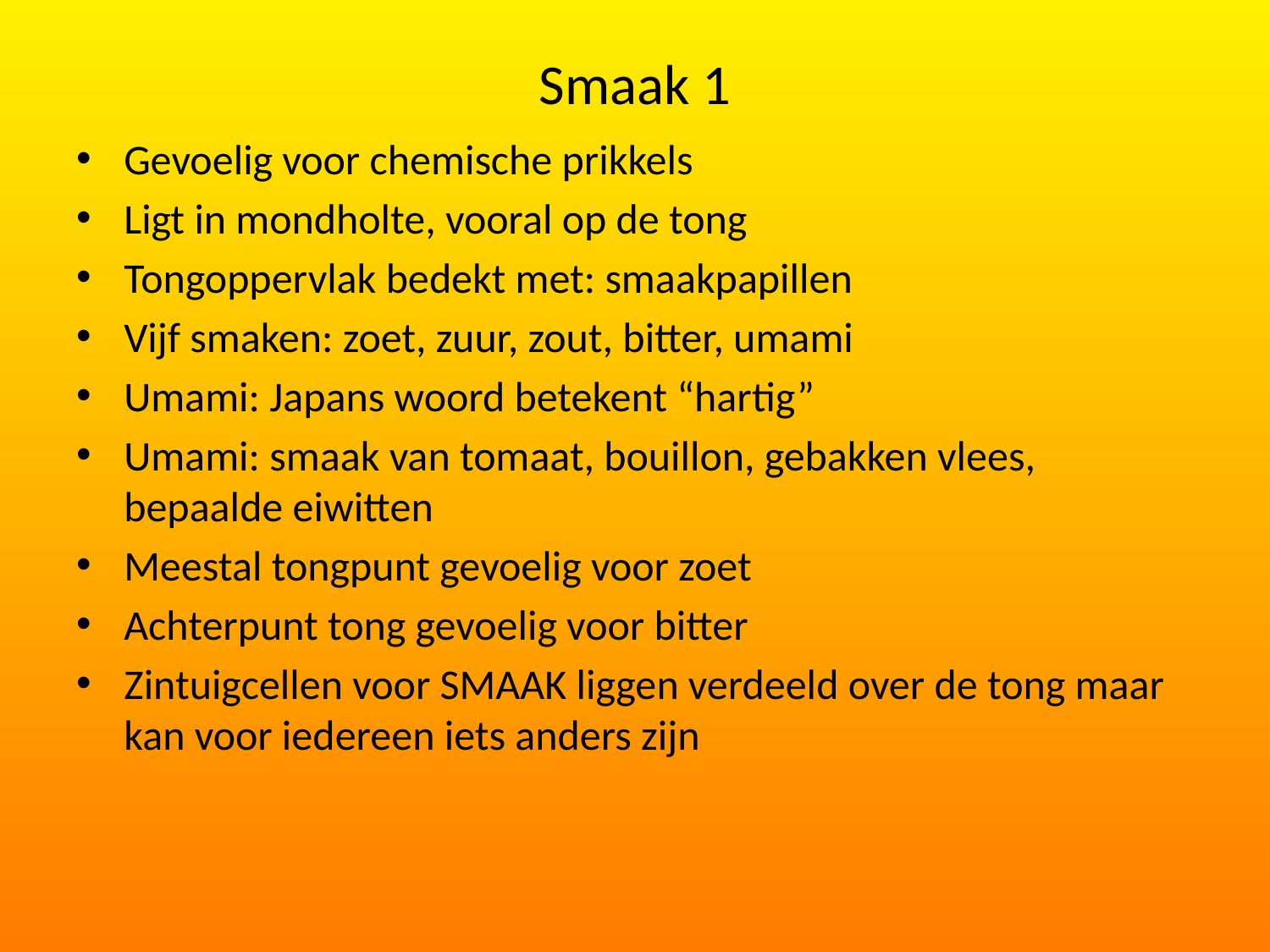

# Smaak 1
Gevoelig voor chemische prikkels
Ligt in mondholte, vooral op de tong
Tongoppervlak bedekt met: smaakpapillen
Vijf smaken: zoet, zuur, zout, bitter, umami
Umami: Japans woord betekent “hartig”
Umami: smaak van tomaat, bouillon, gebakken vlees, bepaalde eiwitten
Meestal tongpunt gevoelig voor zoet
Achterpunt tong gevoelig voor bitter
Zintuigcellen voor SMAAK liggen verdeeld over de tong maar kan voor iedereen iets anders zijn